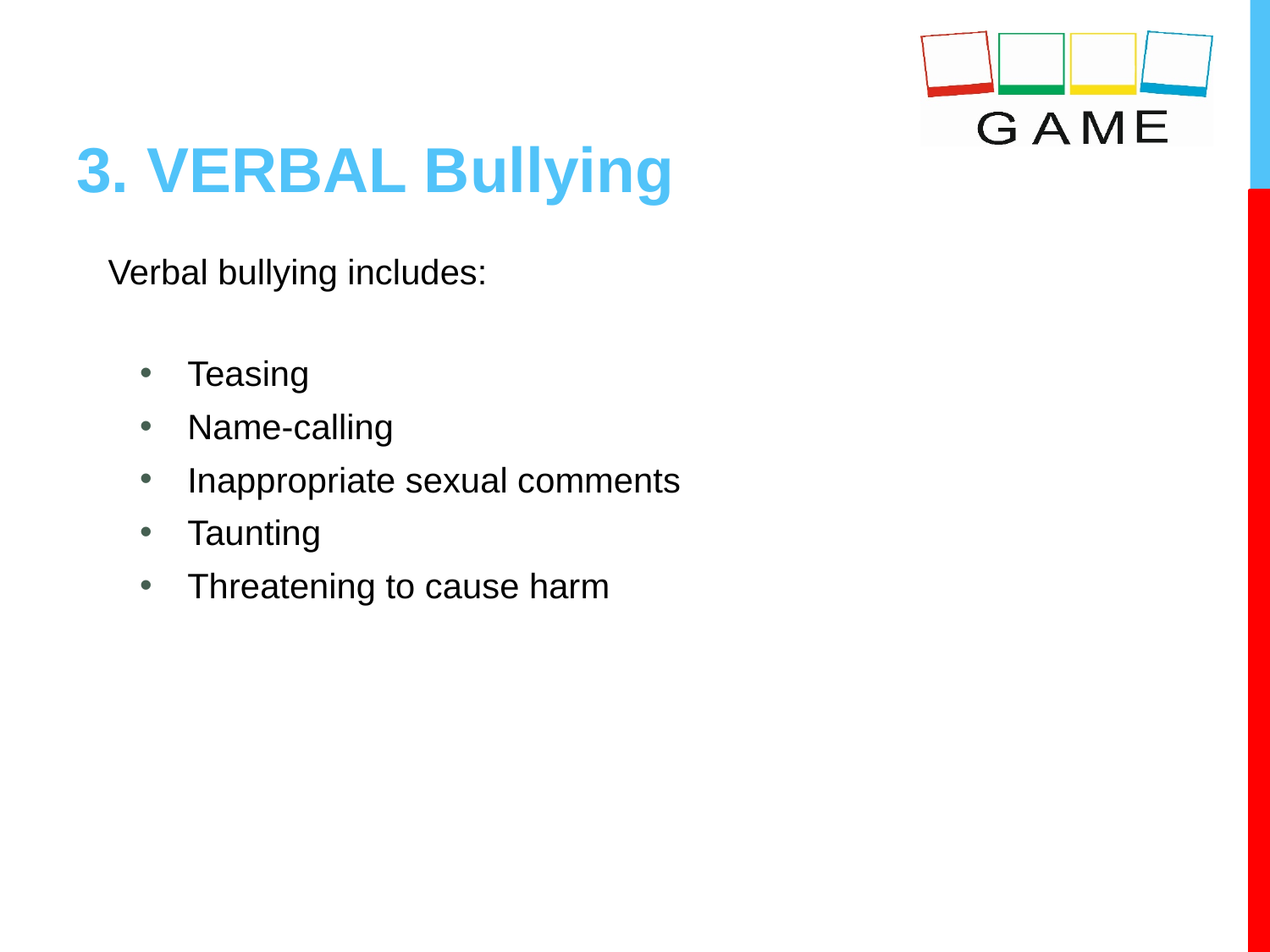

# 3. VERBAL Bullying
Verbal bullying includes:

Teasing
Name-calling
Inappropriate sexual comments
Taunting
Threatening to cause harm